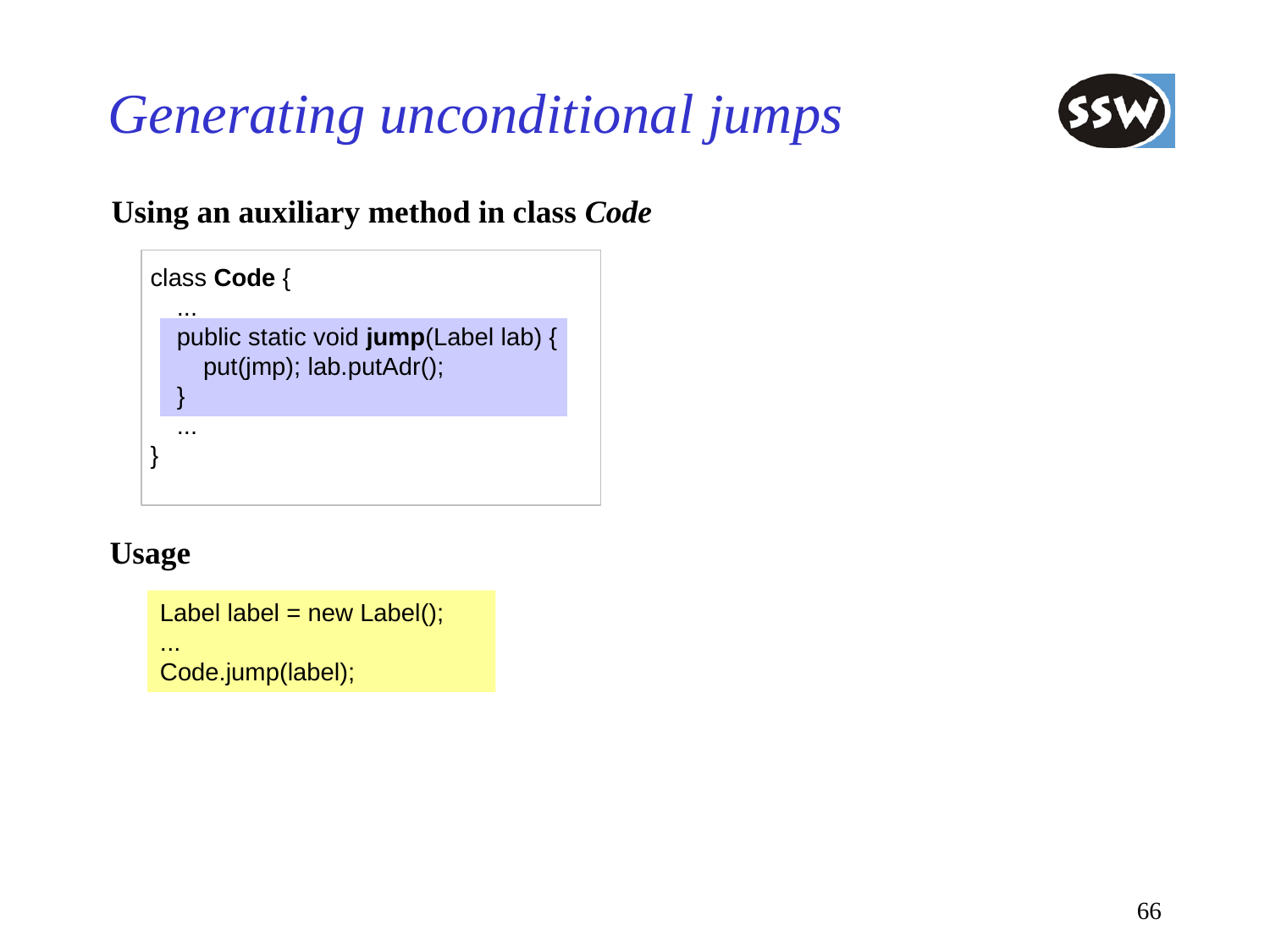

# Generating unconditional jumps
Using an auxiliary method in class Code

class Code {
	...
	public static void jump(Label lab) {
		put(jmp); lab.putAdr();
	}
	...
}

Usage
Label label = new Label();
...
Code.jump(label);
66